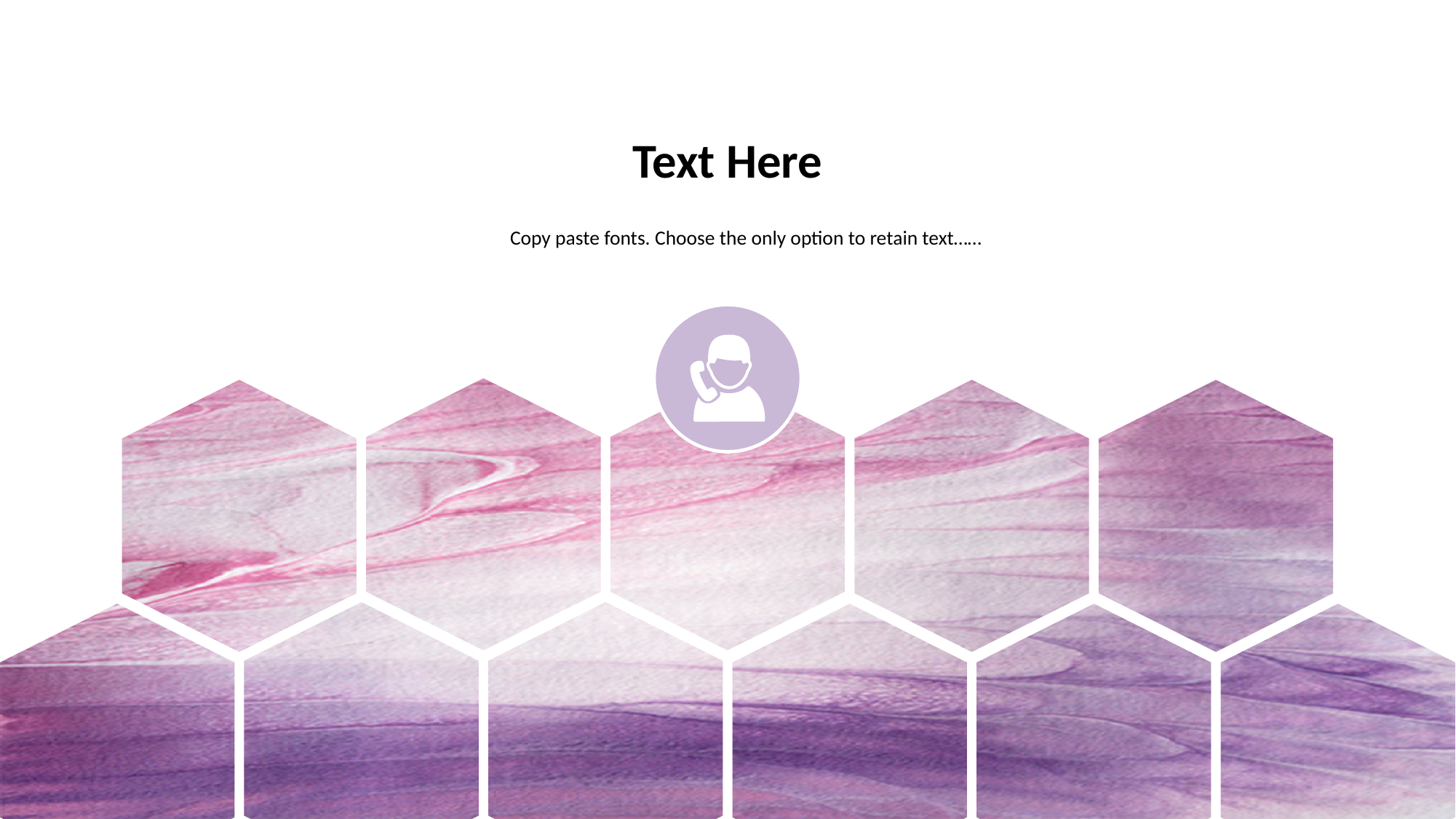

Text Here
Copy paste fonts. Choose the only option to retain text……